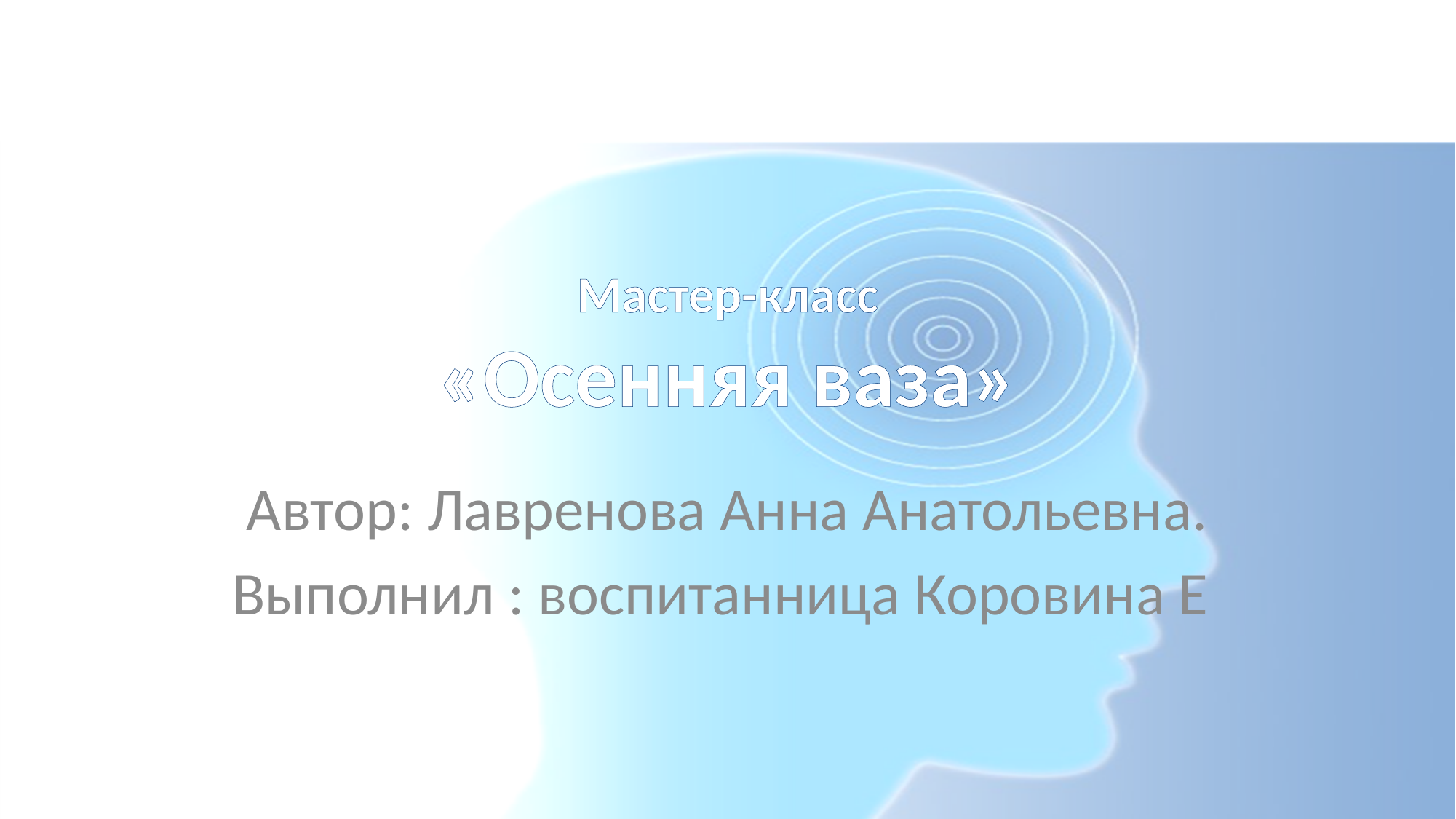

# Мастер-класс «Осенняя ваза»
Автор: Лавренова Анна Анатольевна.
Выполнил : воспитанница Коровина Е